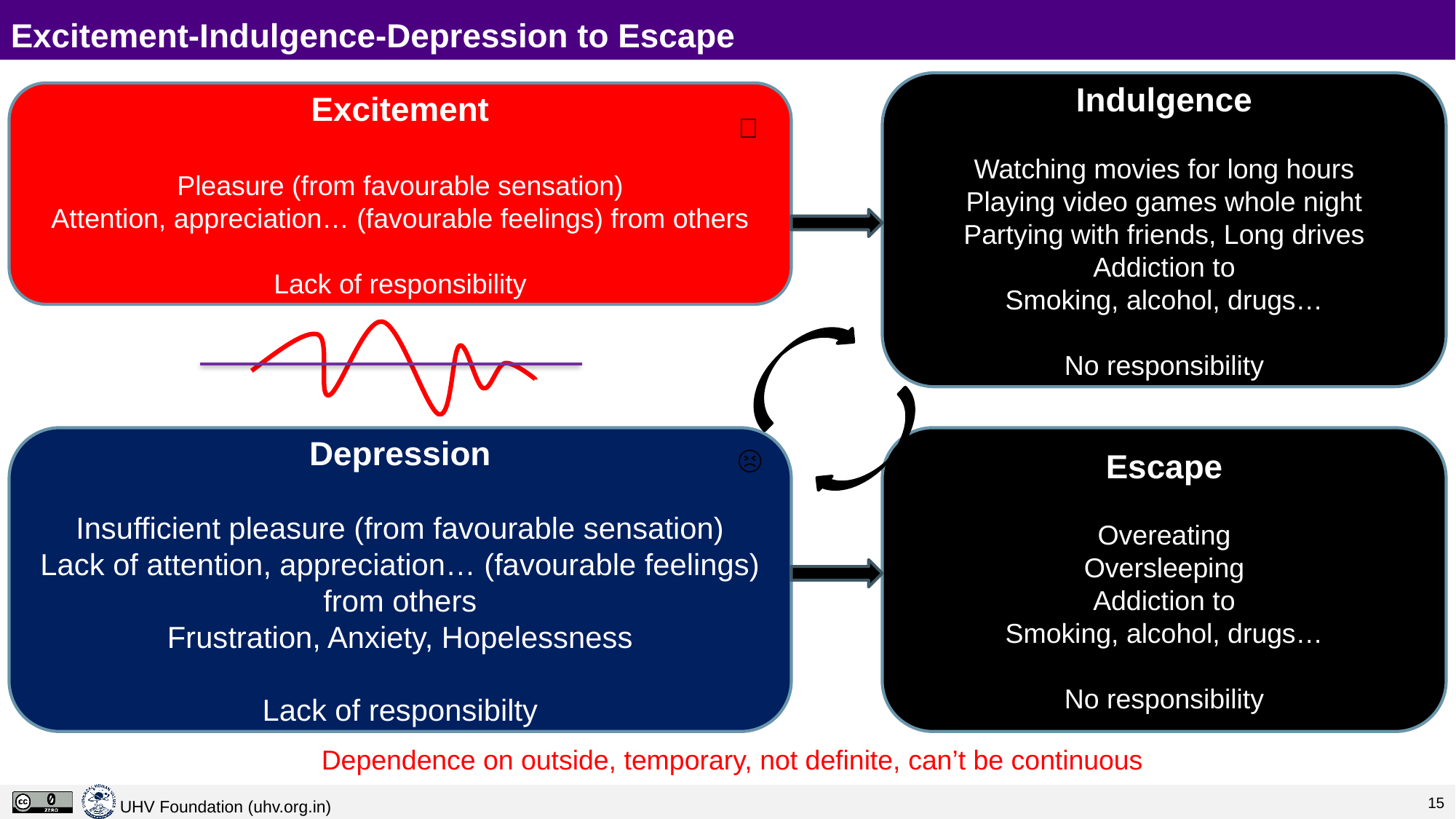

# Excitement-Indulgence-Depression to Escape
Indulgence

Watching movies for long hours
Playing video games whole night
Partying with friends, Long drives
Addiction to
Smoking, alcohol, drugs…

No responsibility
🤤
Excitement

Pleasure (from favourable sensation)
Attention, appreciation… (favourable feelings) from others

Lack of responsibility
🥳

Depression

Insufficient pleasure (from favourable sensation)
Lack of attention, appreciation… (favourable feelings) from others
Frustration, Anxiety, Hopelessness

Lack of responsibilty
😣
Escape

Overeating
Oversleeping
Addiction to
Smoking, alcohol, drugs…

No responsibility
😩

Dependence on outside, temporary, not definite, can’t be continuous